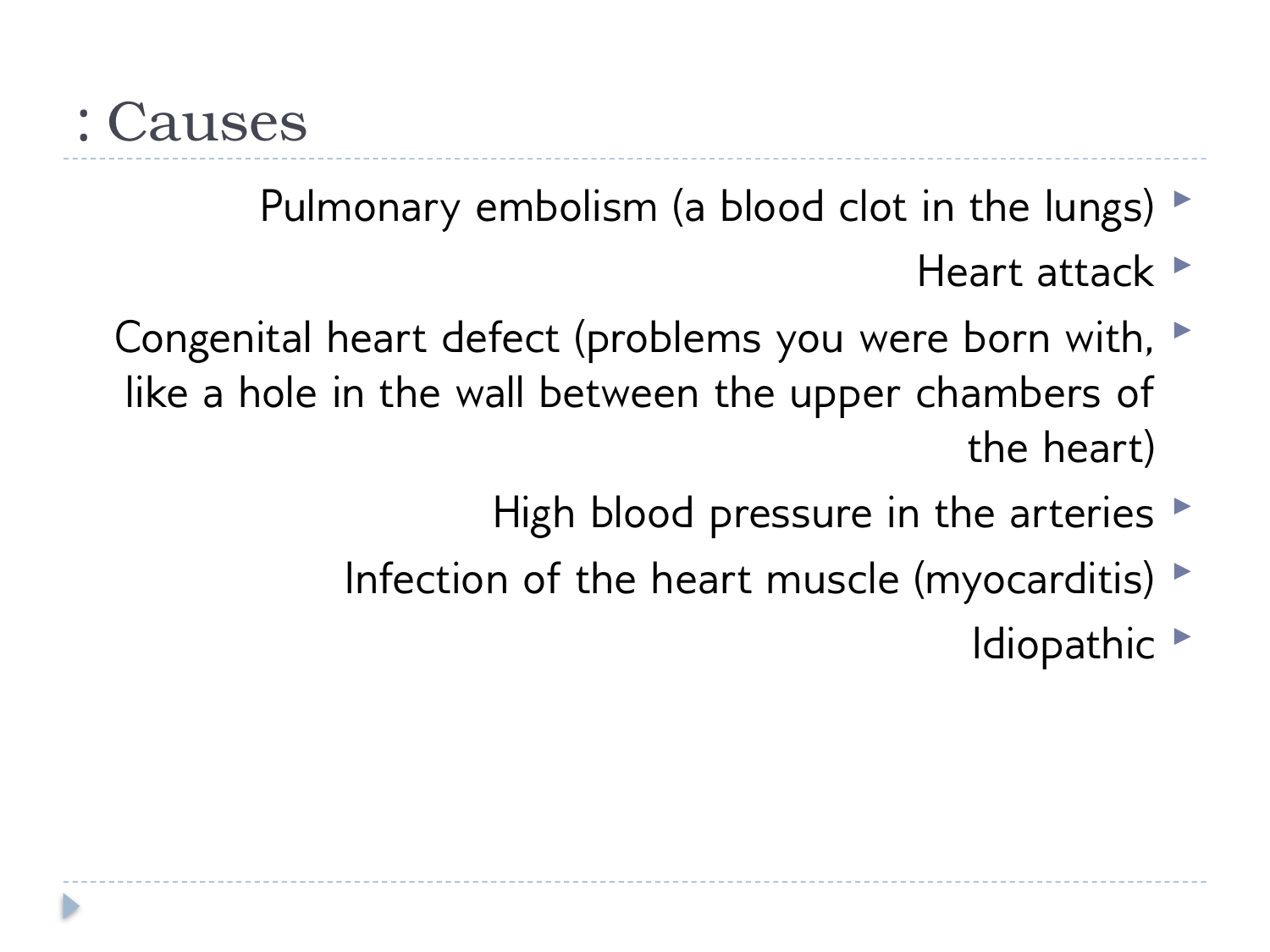

# Causes :
Pulmonary embolism (a blood clot in the lungs)
Heart attack
Congenital heart defect (problems you were born with, like a hole in the wall between the upper chambers of the heart)
High blood pressure in the arteries
Infection of the heart muscle (myocarditis)
Idiopathic